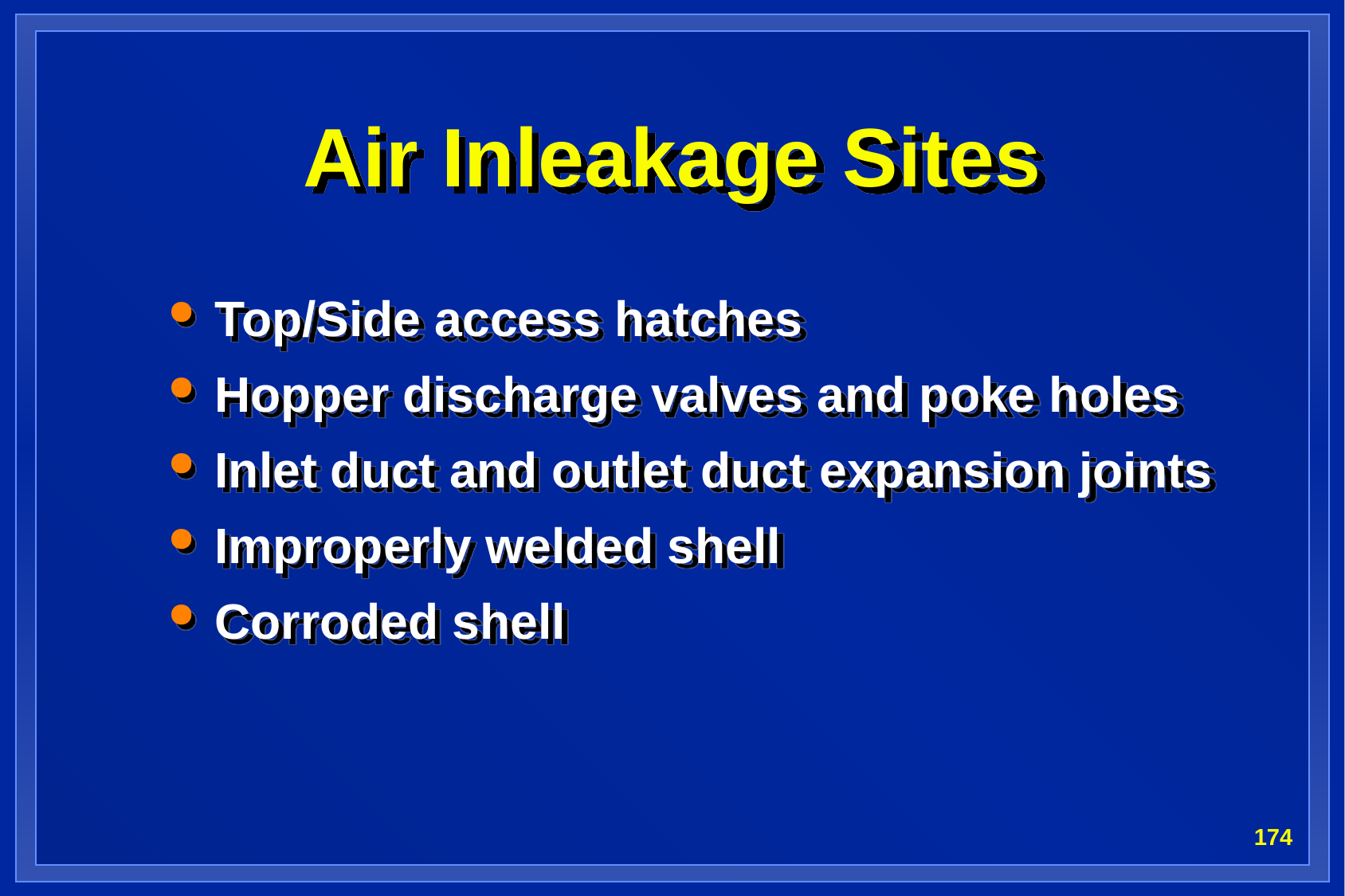

# Air Inleakage Sites
Top/Side access hatches
Hopper discharge valves and poke holes
Inlet duct and outlet duct expansion joints
Improperly welded shell
Corroded shell
174